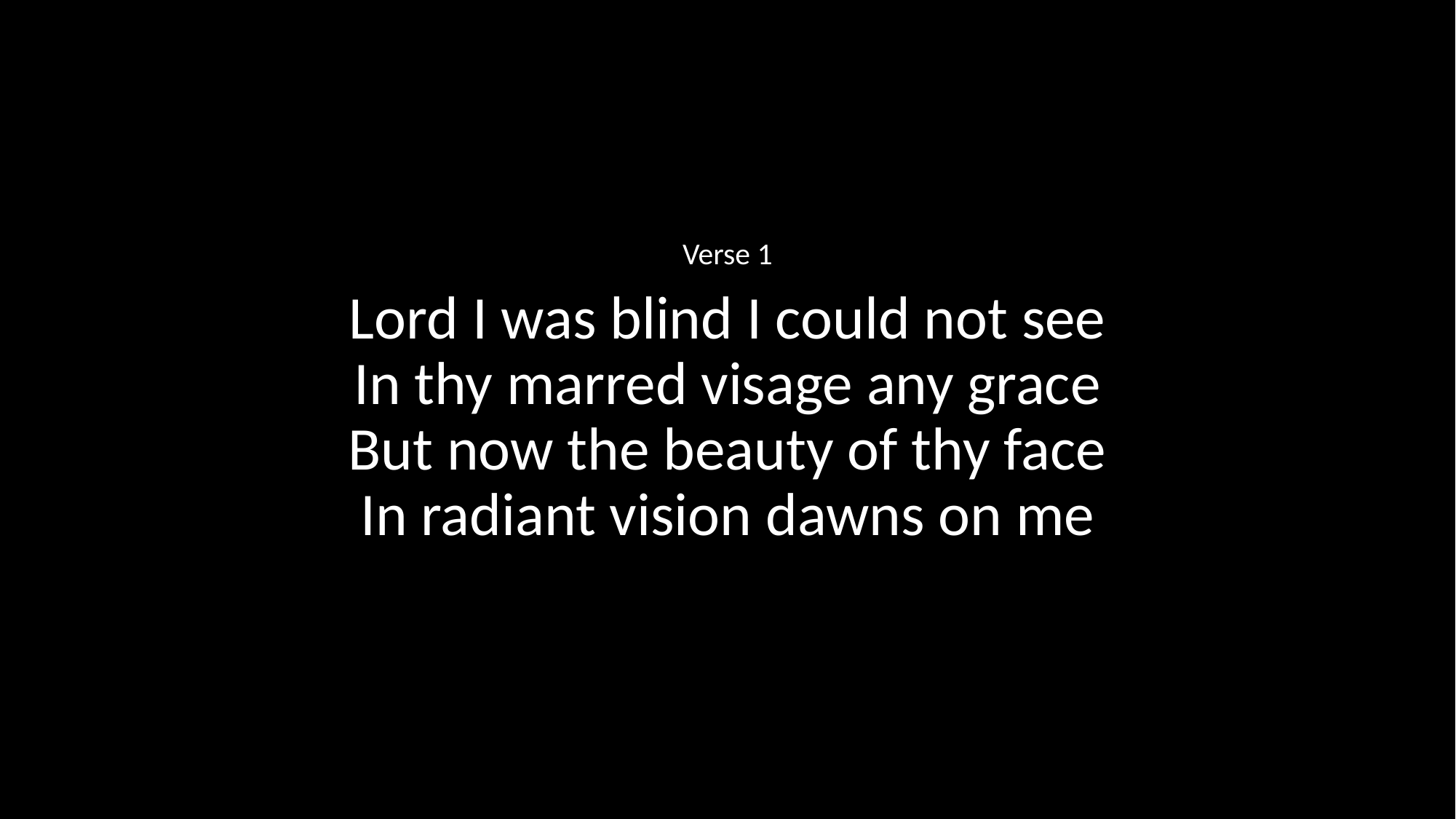

Verse 1
Lord I was blind I could not see
In thy marred visage any grace
But now the beauty of thy face
In radiant vision dawns on me